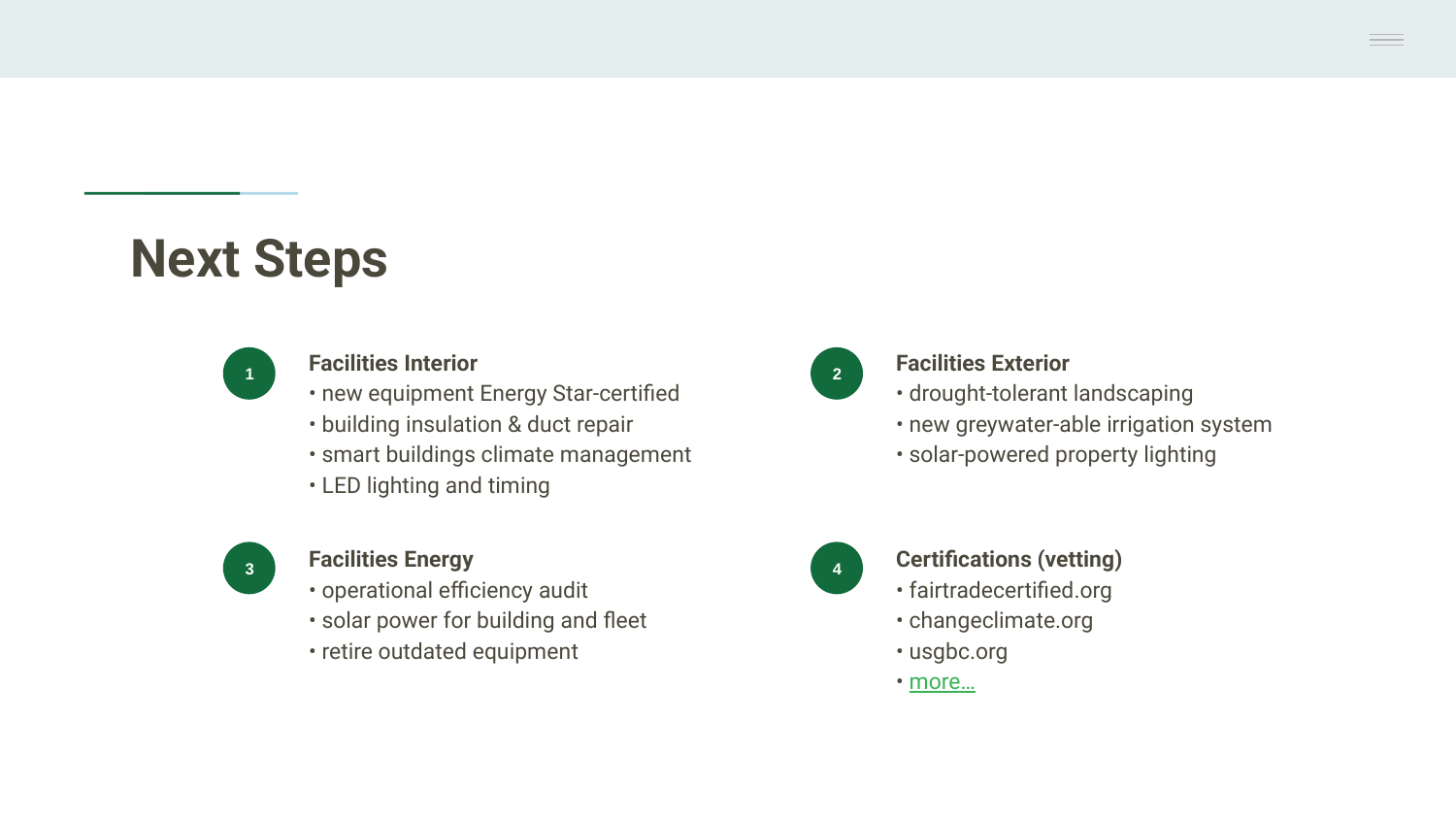

# Next Steps
Facilities Interior
• new equipment Energy Star-certified
• building insulation & duct repair
• smart buildings climate management
• LED lighting and timing
Facilities Exterior
• drought-tolerant landscaping
• new greywater-able irrigation system
• solar-powered property lighting
1
2
Facilities Energy
• operational efficiency audit
• solar power for building and fleet
• retire outdated equipment
Certifications (vetting)
• fairtradecertified.org
• changeclimate.org
• usgbc.org
• more…

3
4